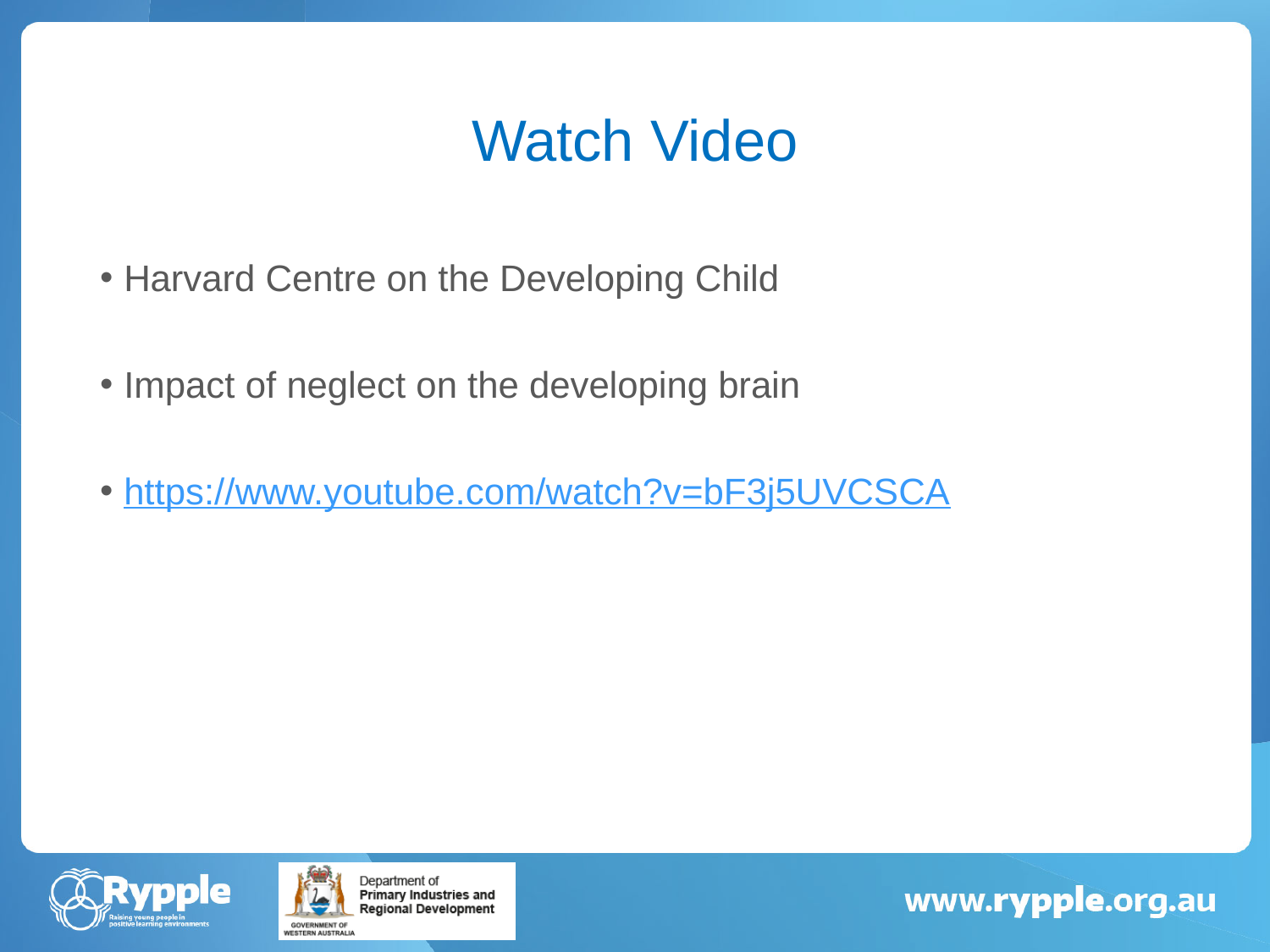

# Watch Video
Harvard Centre on the Developing Child

Impact of neglect on the developing brain

https://www.youtube.com/watch?v=bF3j5UVCSCA